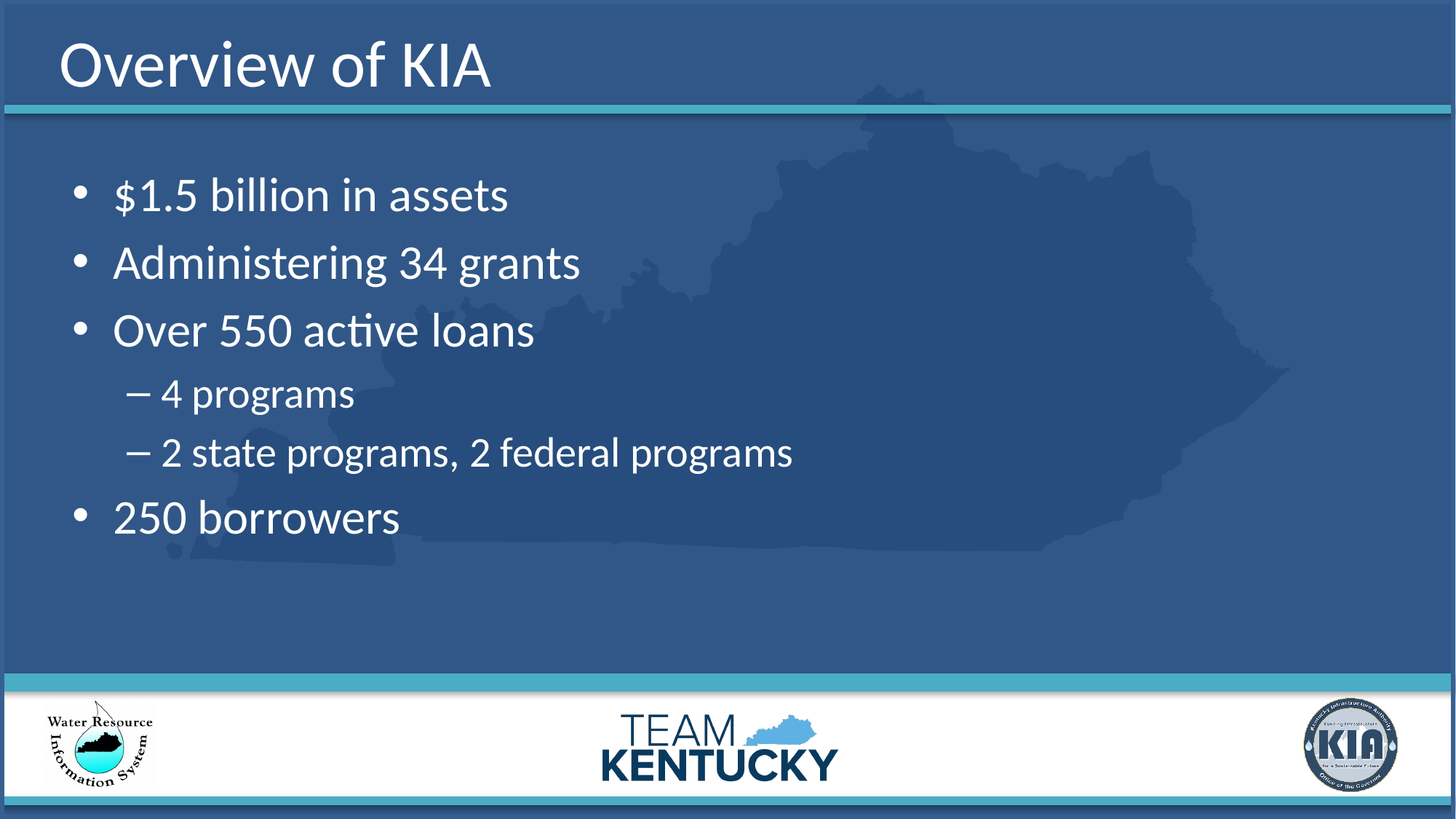

# Overview of KIA
$1.5 billion in assets
Administering 34 grants
Over 550 active loans
4 programs
2 state programs, 2 federal programs
250 borrowers